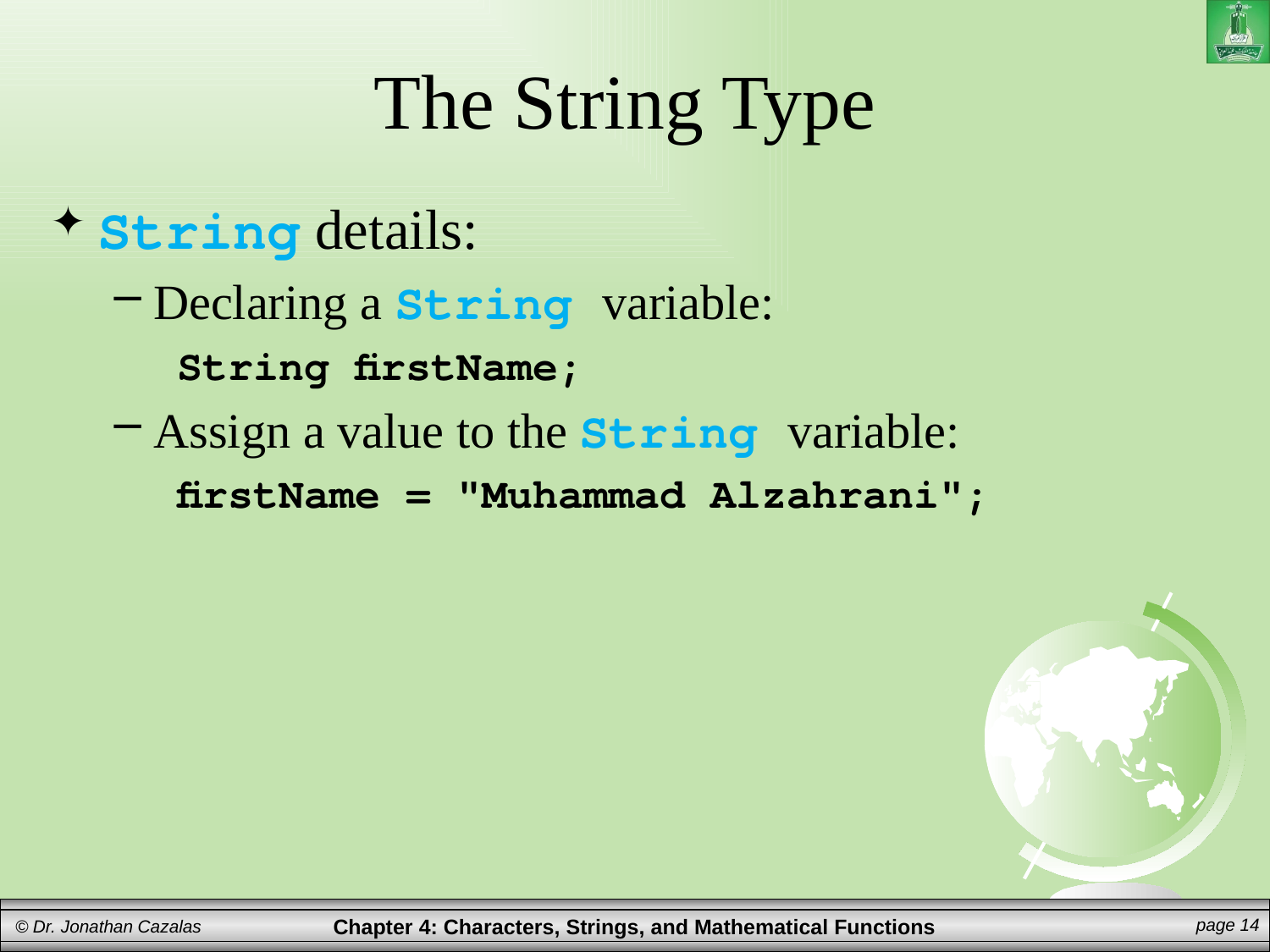

# The String Type
String details:
Declaring a String variable:
String firstName;
Assign a value to the String variable:
firstName = "Muhammad Alzahrani";